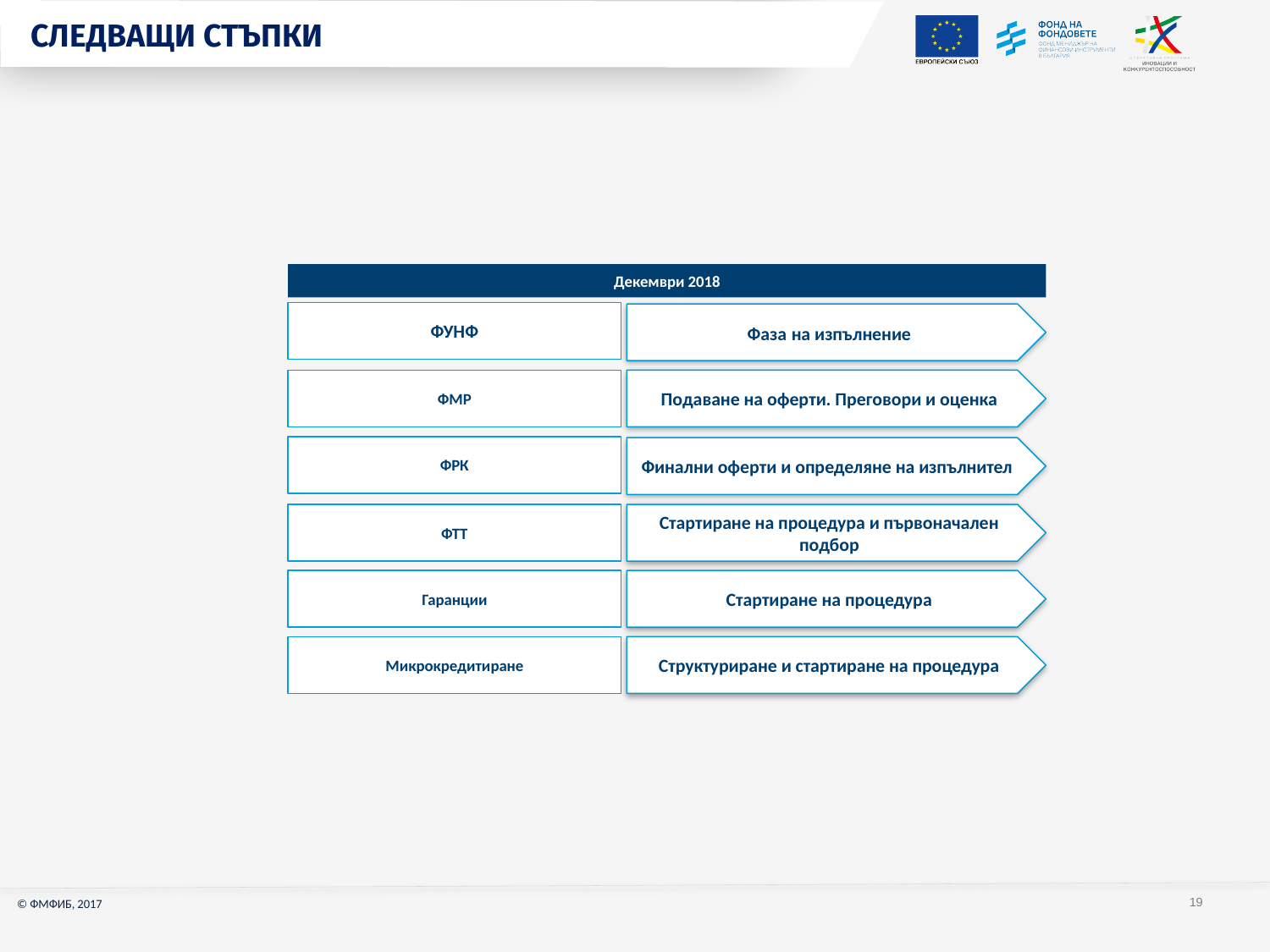

# СЛЕДВАЩИ СТЪПКИ
Декември 2018
ФУНФ
Фаза на изпълнение
Подаване на оферти. Преговори и оценка
ФМР
ФРК
Финални оферти и определяне на изпълнител
Стартиране на процедура и първоначален подбор
ФТТ
Стартиране на процедура
Гаранции
Структуриране и стартиране на процедура
Микрокредитиране
© ФМФИБ, 2017